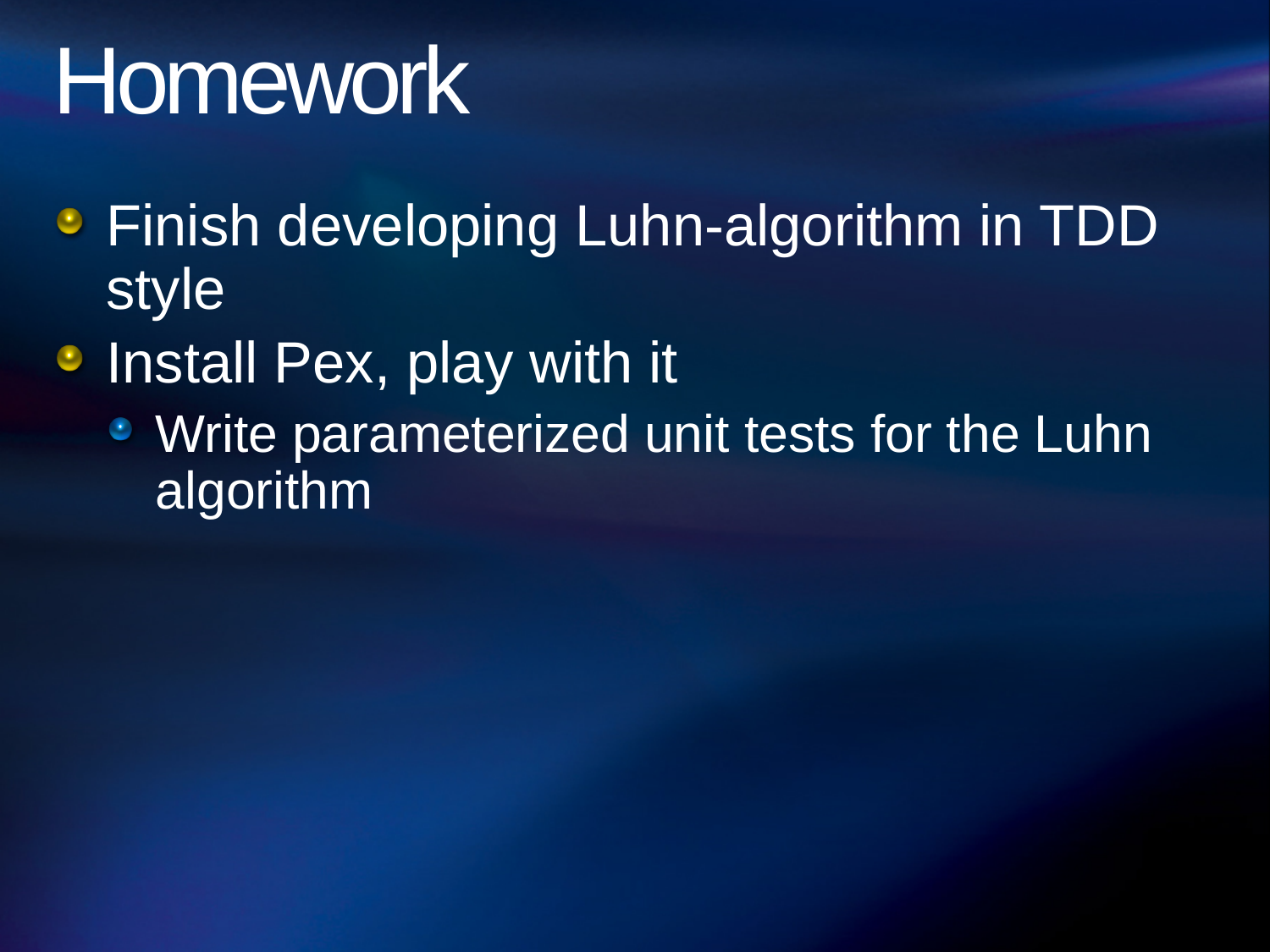

# Homework
Finish developing Luhn-algorithm in TDD style
Install Pex, play with it
Write parameterized unit tests for the Luhn algorithm